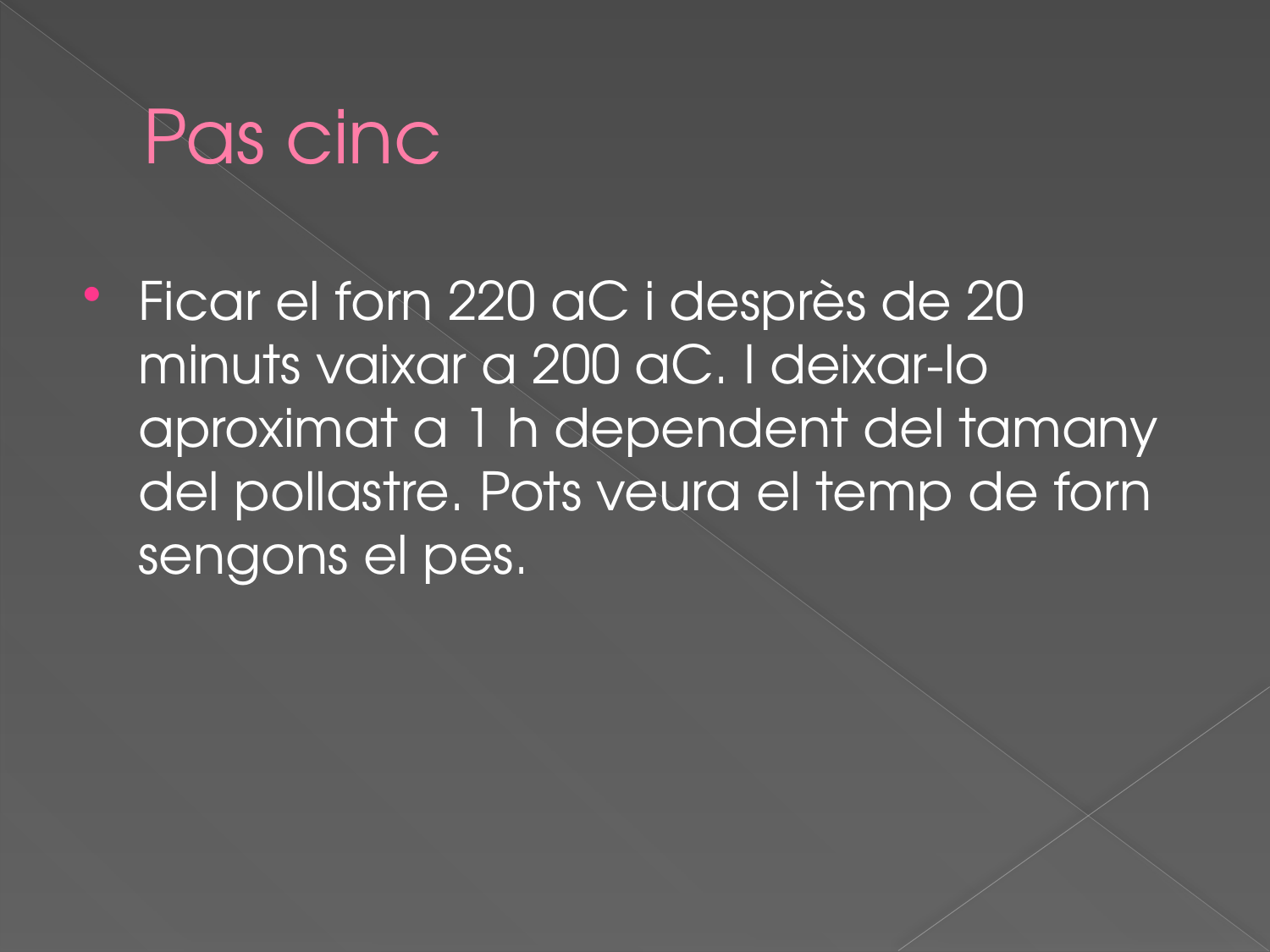

# Pas cinc
Ficar el forn 220 aC i desprès de 20 minuts vaixar a 200 aC. I deixar-lo  aproximat a 1 h dependent del tamany del pollastre. Pots veura el temp de forn sengons el pes.